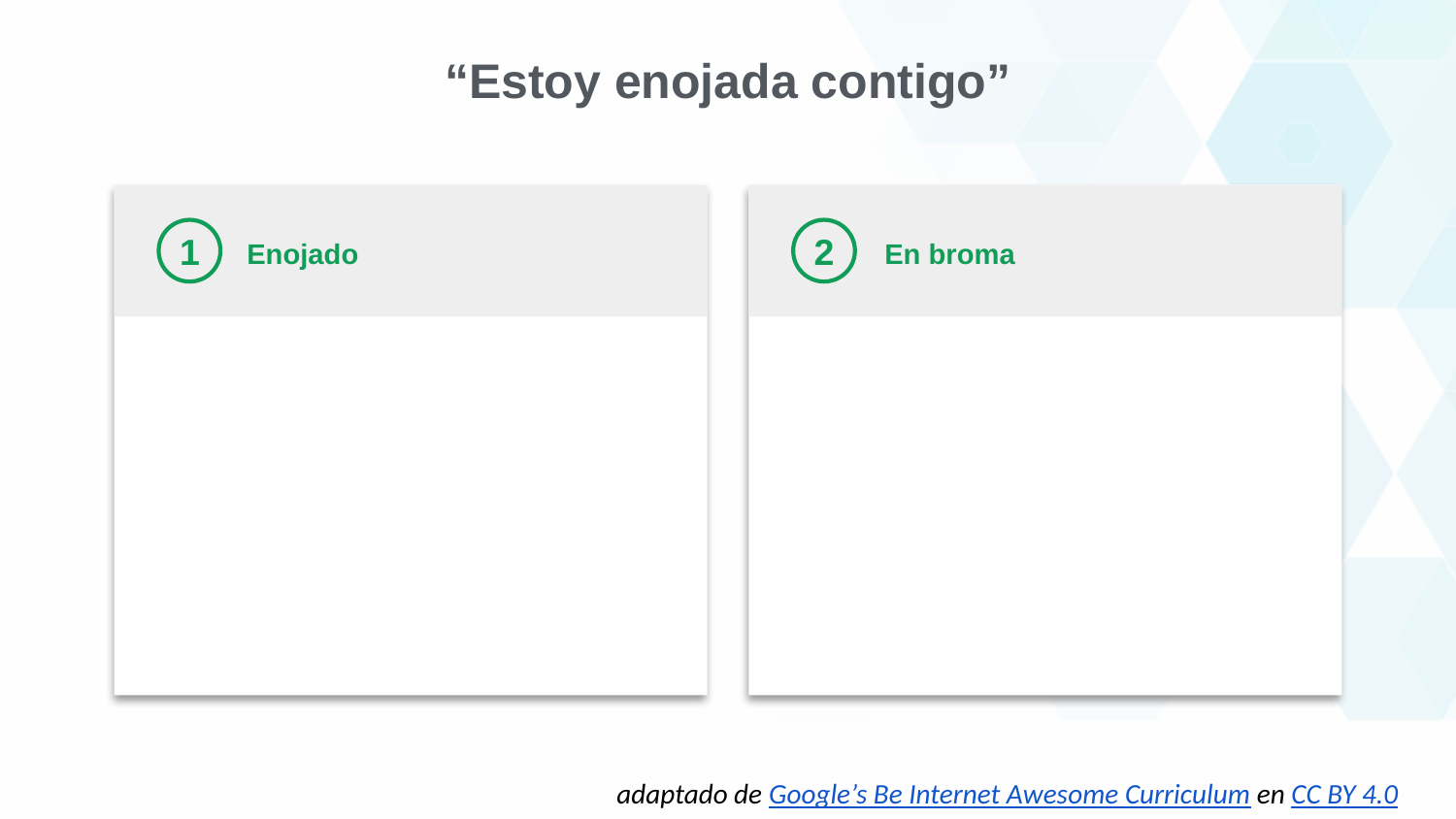

“Estoy enojada contigo”

1
2

Enojado
En broma
adaptado de Google’s Be Internet Awesome Curriculum en CC BY 4.0